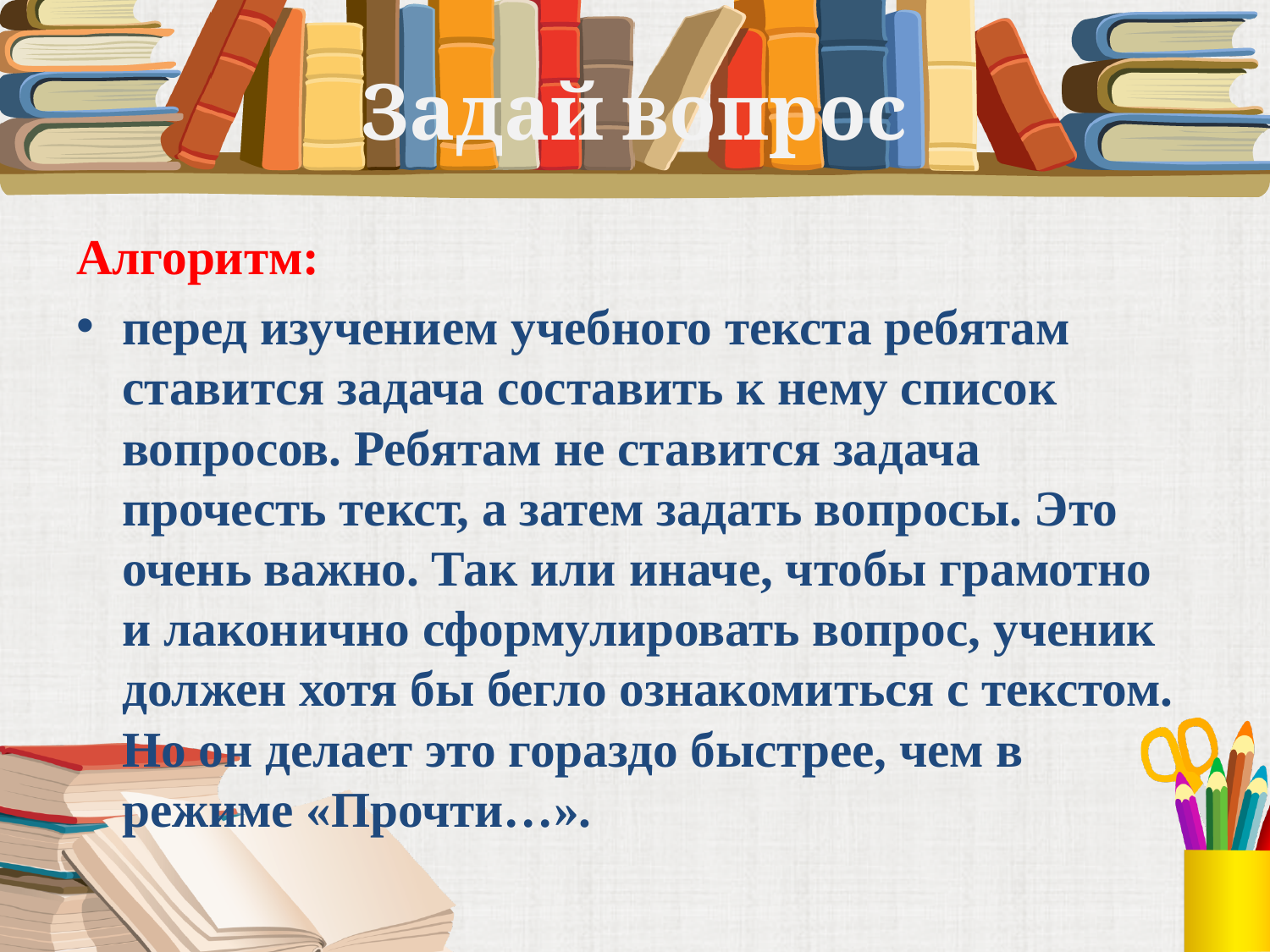

# Задай вопрос
Алгоритм:
перед изучением учебного текста ребятам ставится задача составить к нему список вопросов. Ребятам не ставится задача прочесть текст, а затем задать вопросы. Это очень важно. Так или иначе, чтобы грамотно и лаконично сформулировать вопрос, ученик должен хотя бы бегло ознакомиться с текстом. Но он делает это гораздо быстрее, чем в режиме «Прочти…».